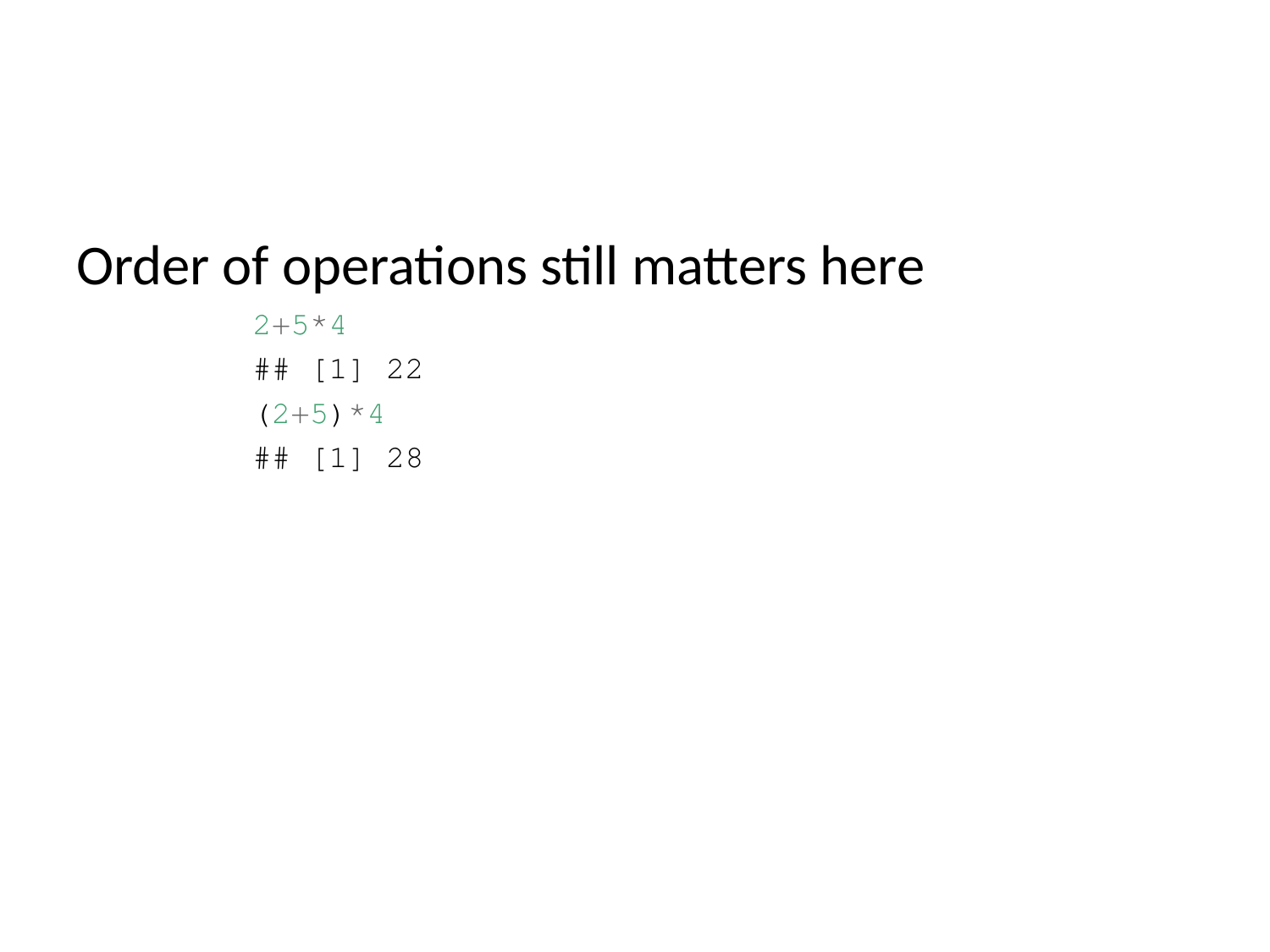

Order of operations still matters here
2+5*4
## [1] 22
(2+5)*4
## [1] 28